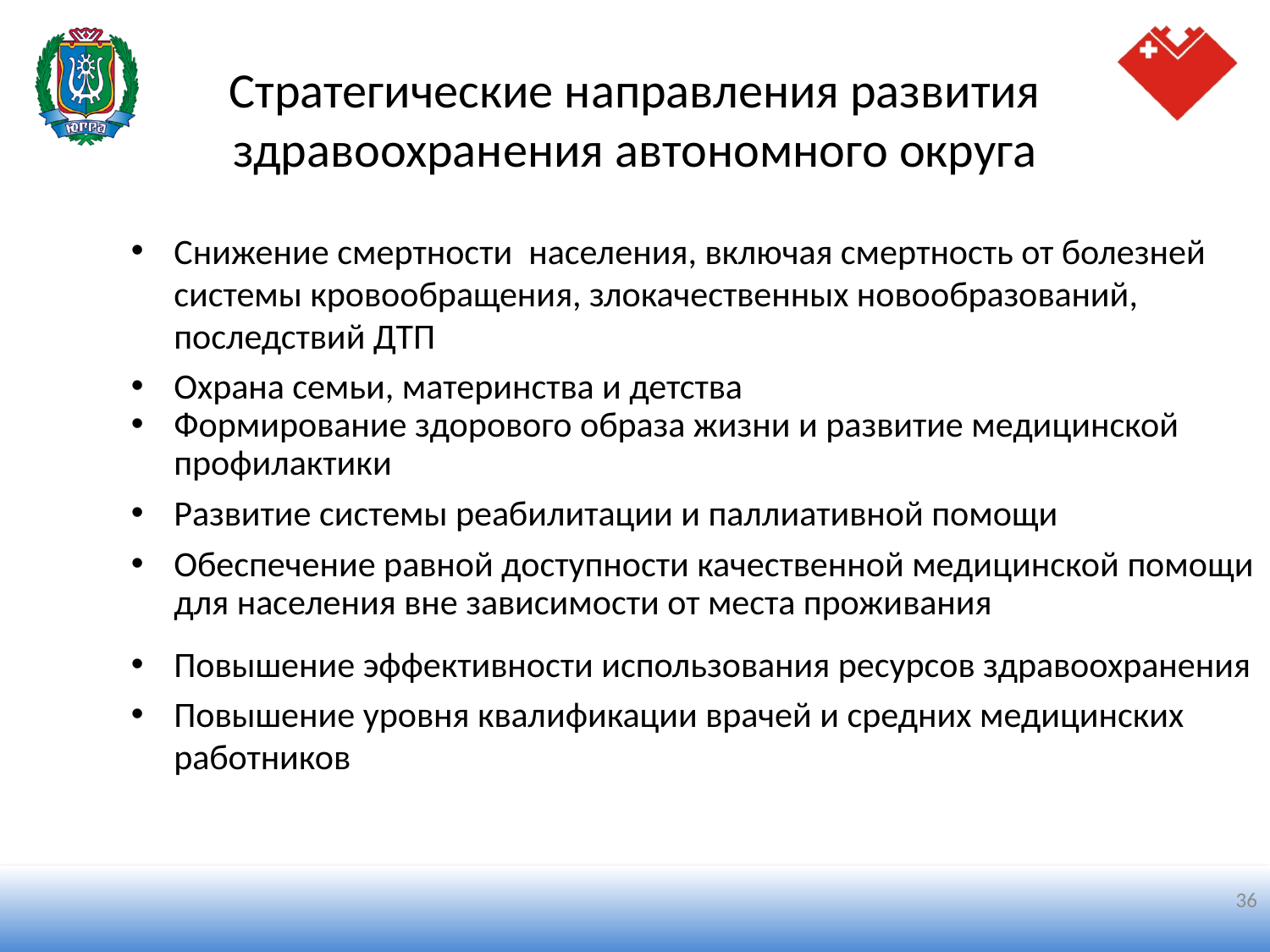

# Стратегические направления развития здравоохранения автономного округа
Снижение смертности  населения, включая смертность от болезней системы кровообращения, злокачественных новообразований, последствий ДТП
Охрана семьи, материнства и детства
Формирование здорового образа жизни и развитие медицинской профилактики
Развитие системы реабилитации и паллиативной помощи
Обеспечение равной доступности качественной медицинской помощи для населения вне зависимости от места проживания
Повышение эффективности использования ресурсов здравоохранения
Повышение уровня квалификации врачей и средних медицинских работников
36